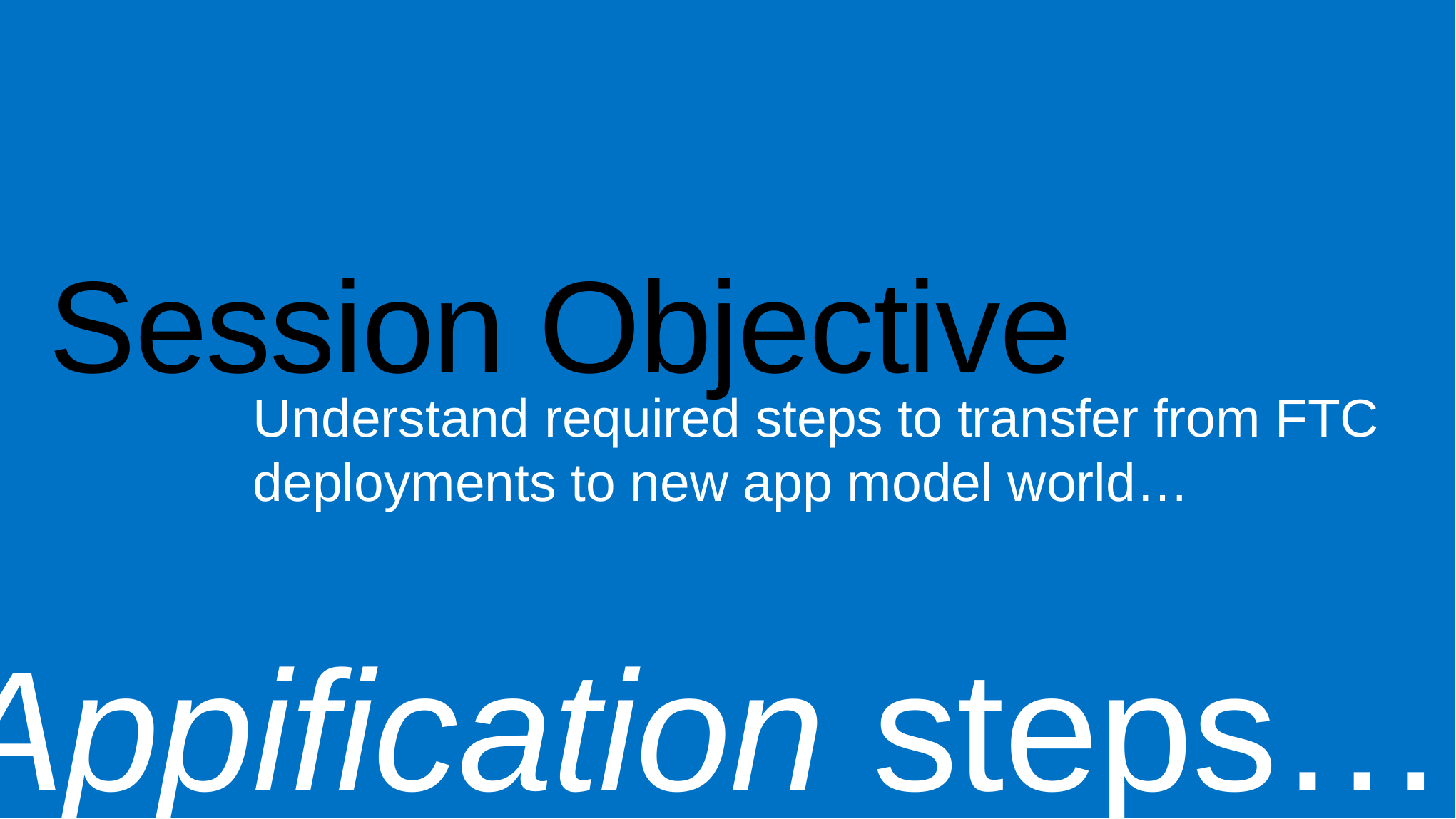

# Session Objective
Understand required steps to transfer from FTC deployments to new app model world…
Appification steps…